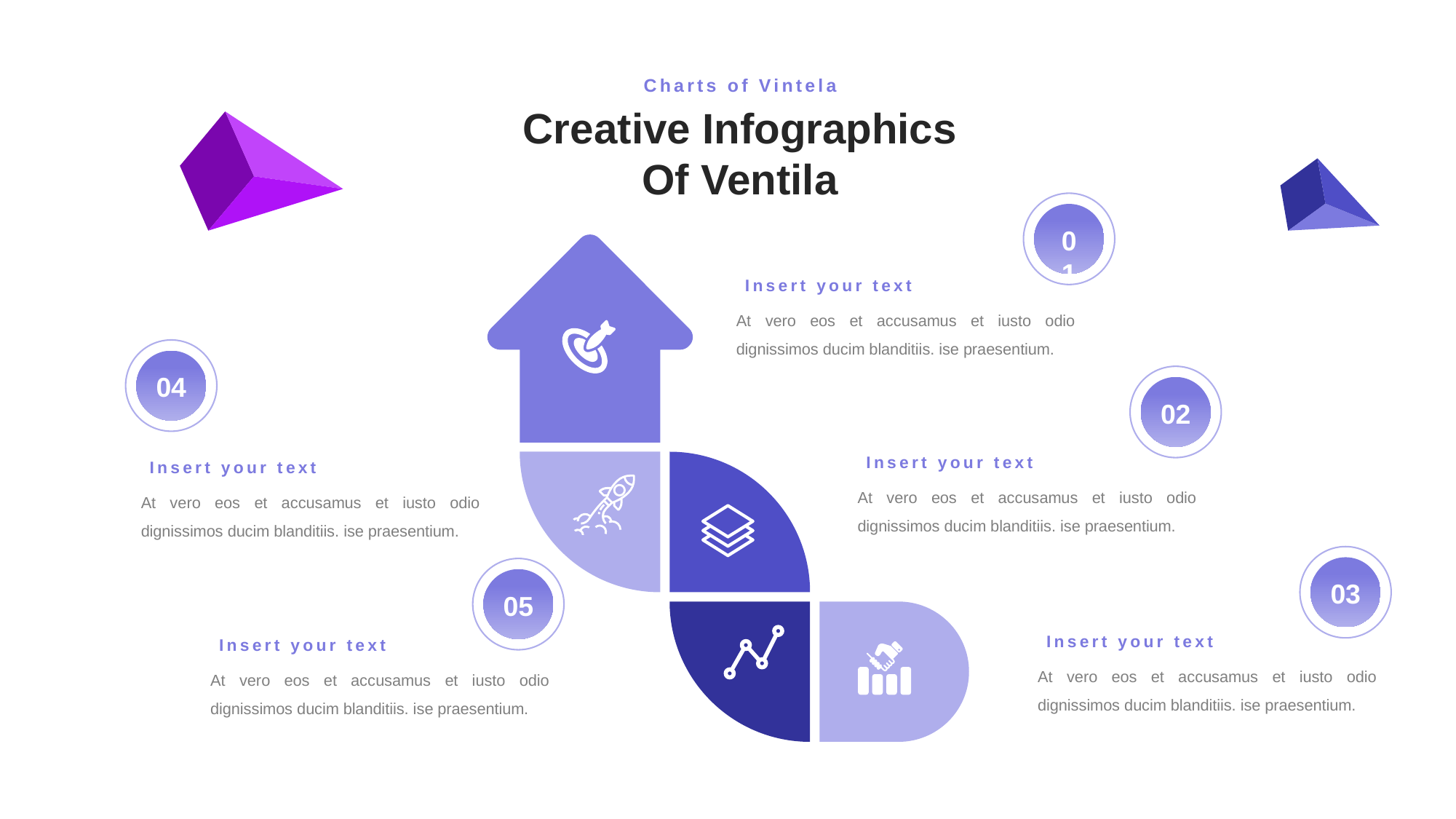

Charts of Vintela
Creative Infographics Of Ventila

01

Insert your text
At vero eos et accusamus et iusto odio dignissimos ducim blanditiis. ise praesentium.

04

02
Insert your text
Insert your text

At vero eos et accusamus et iusto odio dignissimos ducim blanditiis. ise praesentium.

At vero eos et accusamus et iusto odio dignissimos ducim blanditiis. ise praesentium.

03

05

Insert your text
Insert your text

At vero eos et accusamus et iusto odio dignissimos ducim blanditiis. ise praesentium.
At vero eos et accusamus et iusto odio dignissimos ducim blanditiis. ise praesentium.